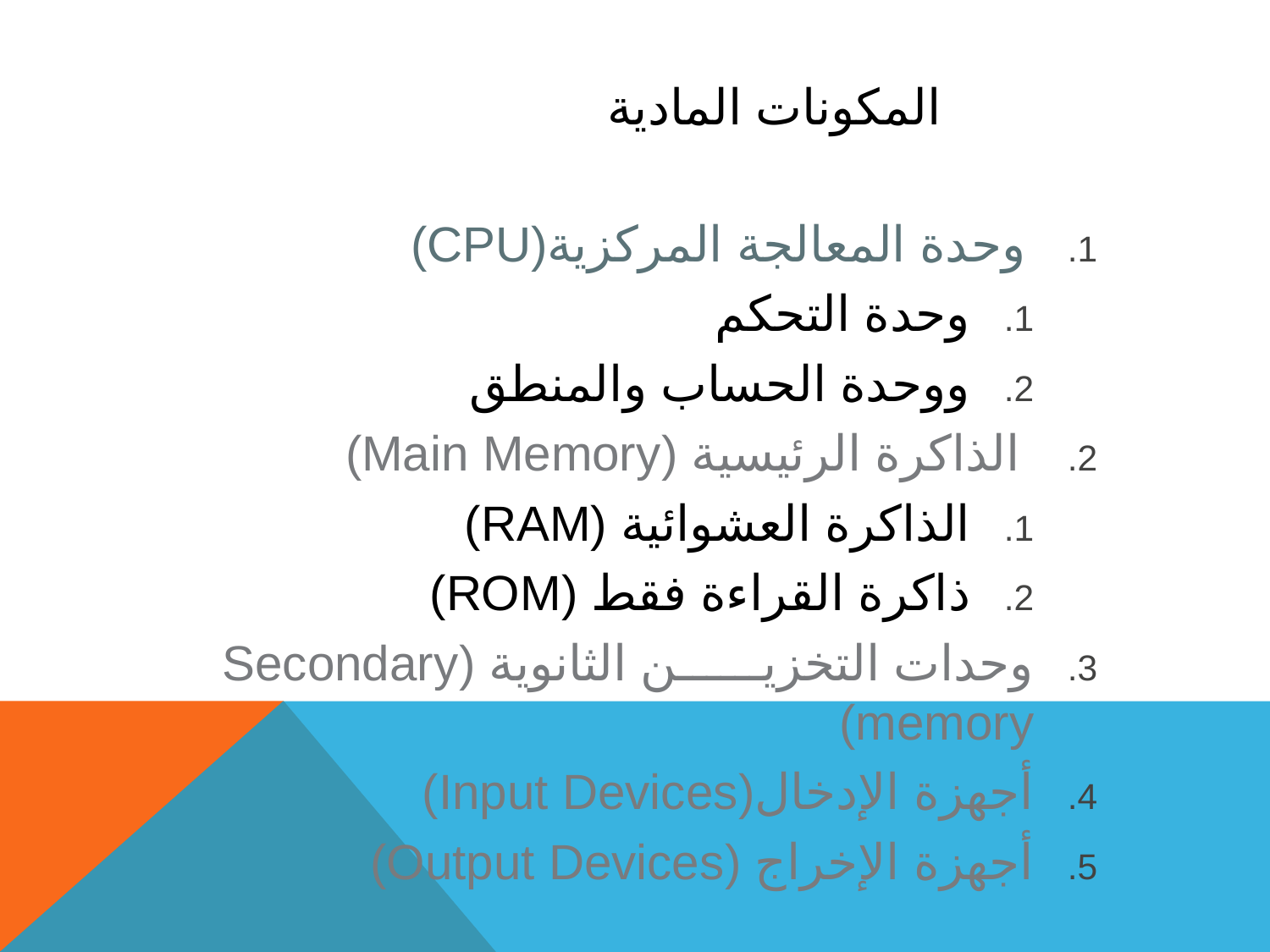

# المكونات المادية
وحدة المعالجة المركزية(CPU)
وحدة التحكم
ووحدة الحساب والمنطق
 الذاكرة الرئيسية (Main Memory)
الذاكرة العشوائية (RAM)
ذاكرة القراءة فقط (ROM)
وحدات التخزين الثانوية (Secondary memory)
أجهزة الإدخال(Input Devices)
أجهزة الإخراج (Output Devices)